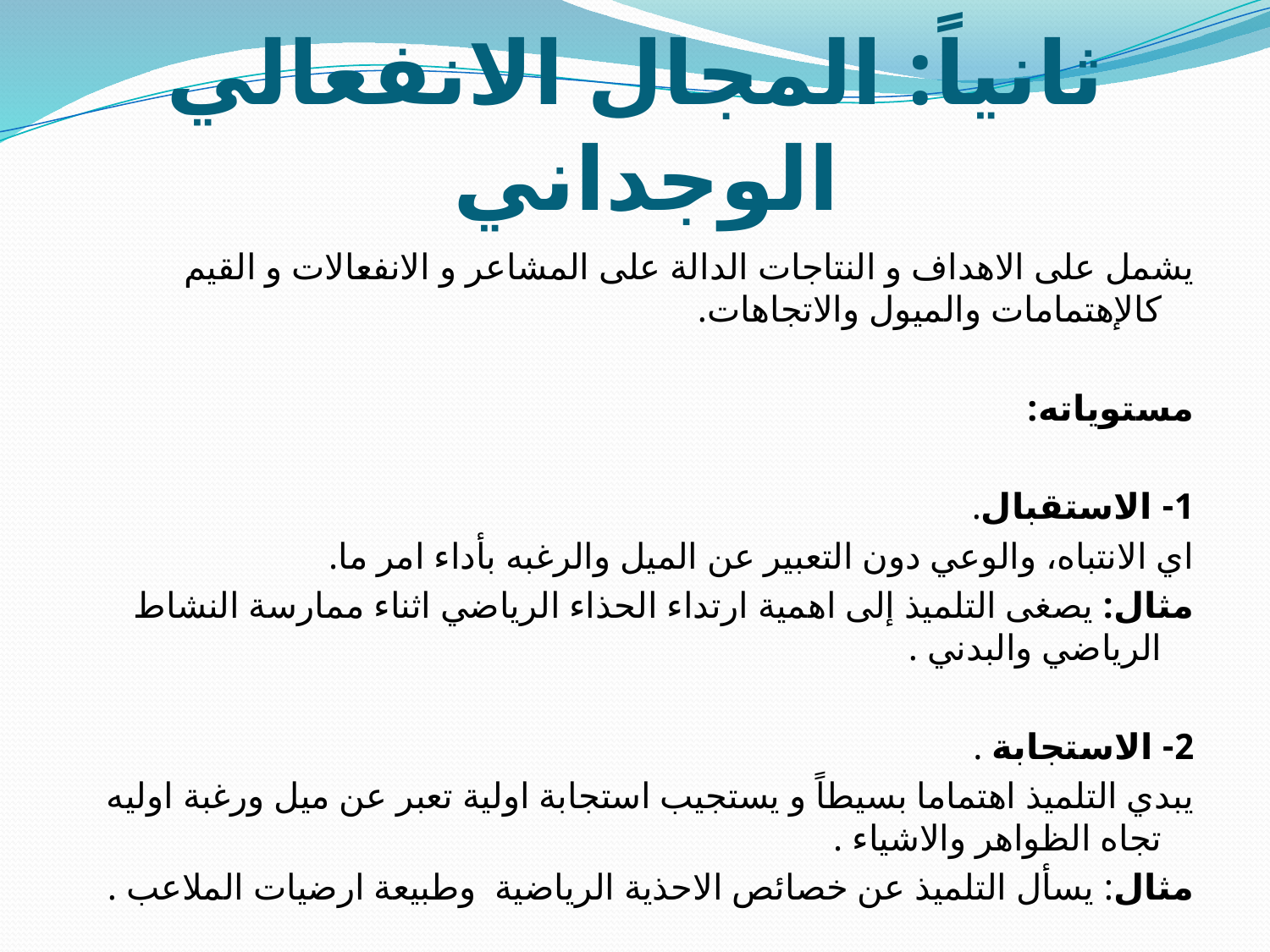

# ثانياً: المجال الانفعالي الوجداني
يشمل على الاهداف و النتاجات الدالة على المشاعر و الانفعالات و القيم كالإهتمامات والميول والاتجاهات.

مستوياته:

1- الاستقبال.
اي الانتباه، والوعي دون التعبير عن الميل والرغبه بأداء امر ما.
مثال: يصغى التلميذ إلى اهمية ارتداء الحذاء الرياضي اثناء ممارسة النشاط الرياضي والبدني .

2- الاستجابة .
يبدي التلميذ اهتماما بسيطاً و يستجيب استجابة اولية تعبر عن ميل ورغبة اوليه تجاه الظواهر والاشياء .
مثال: يسأل التلميذ عن خصائص الاحذية الرياضية  وطبيعة ارضيات الملاعب .